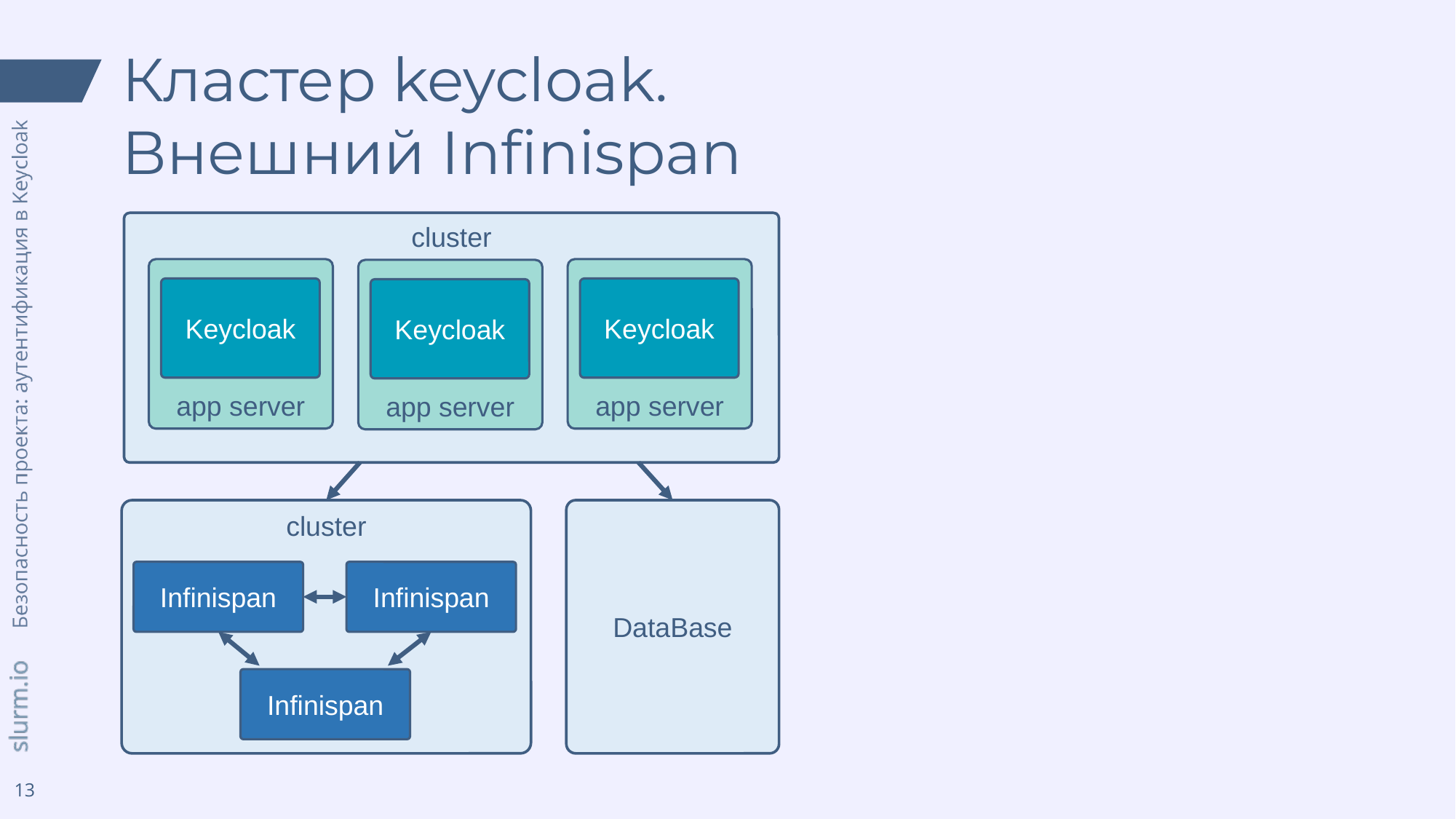

# Кластер keycloak. Внешний Infinispan
cluster
app server
app server
app server
Keycloak
Keycloak
Keycloak
cluster
DataBase
Infinispan
Infinispan
Infinispan